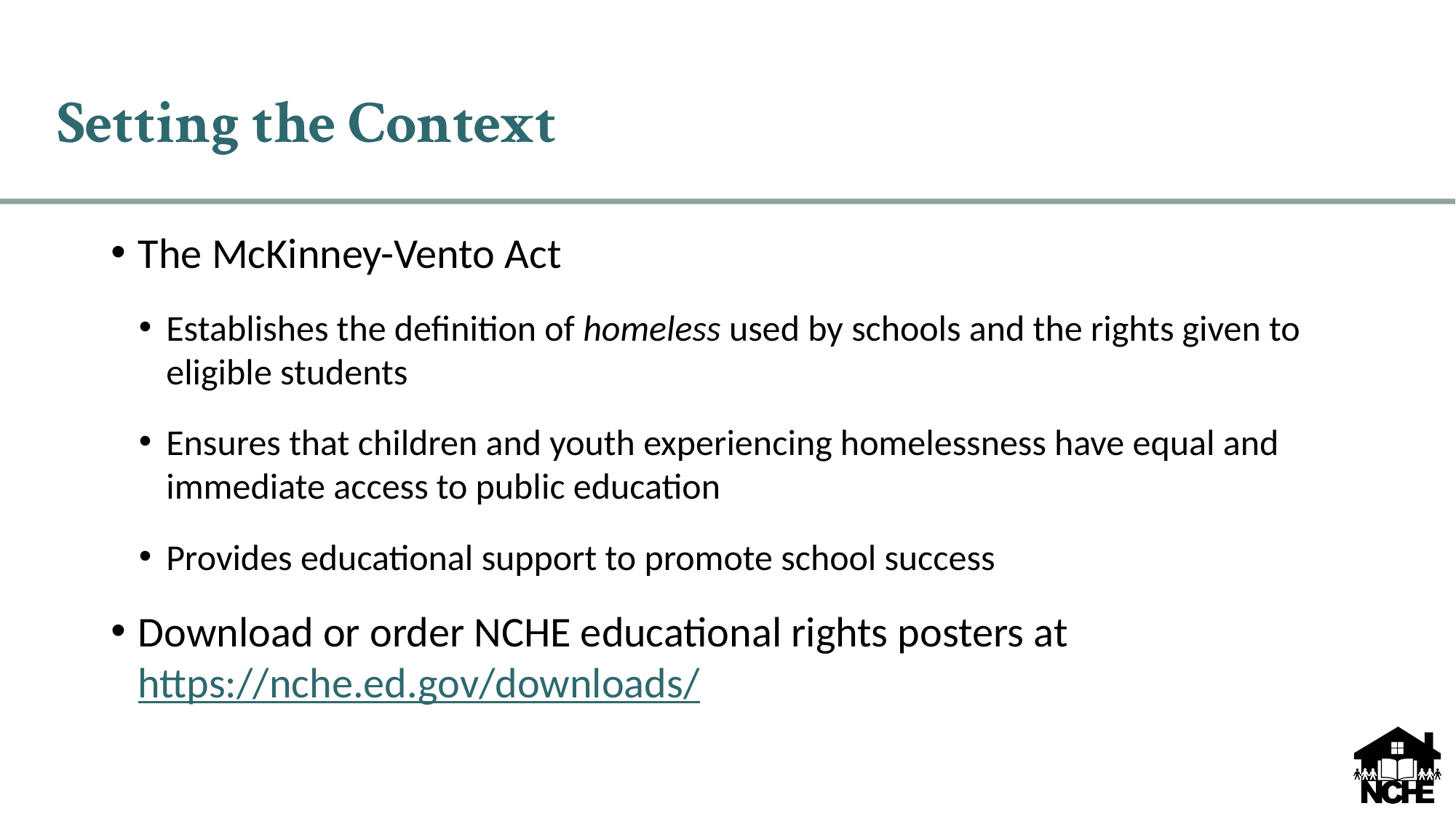

# Setting the Context
The McKinney-Vento Act
Establishes the definition of homeless used by schools and the rights given to eligible students
Ensures that children and youth experiencing homelessness have equal and immediate access to public education
Provides educational support to promote school success
Download or order NCHE educational rights posters at https://nche.ed.gov/downloads/